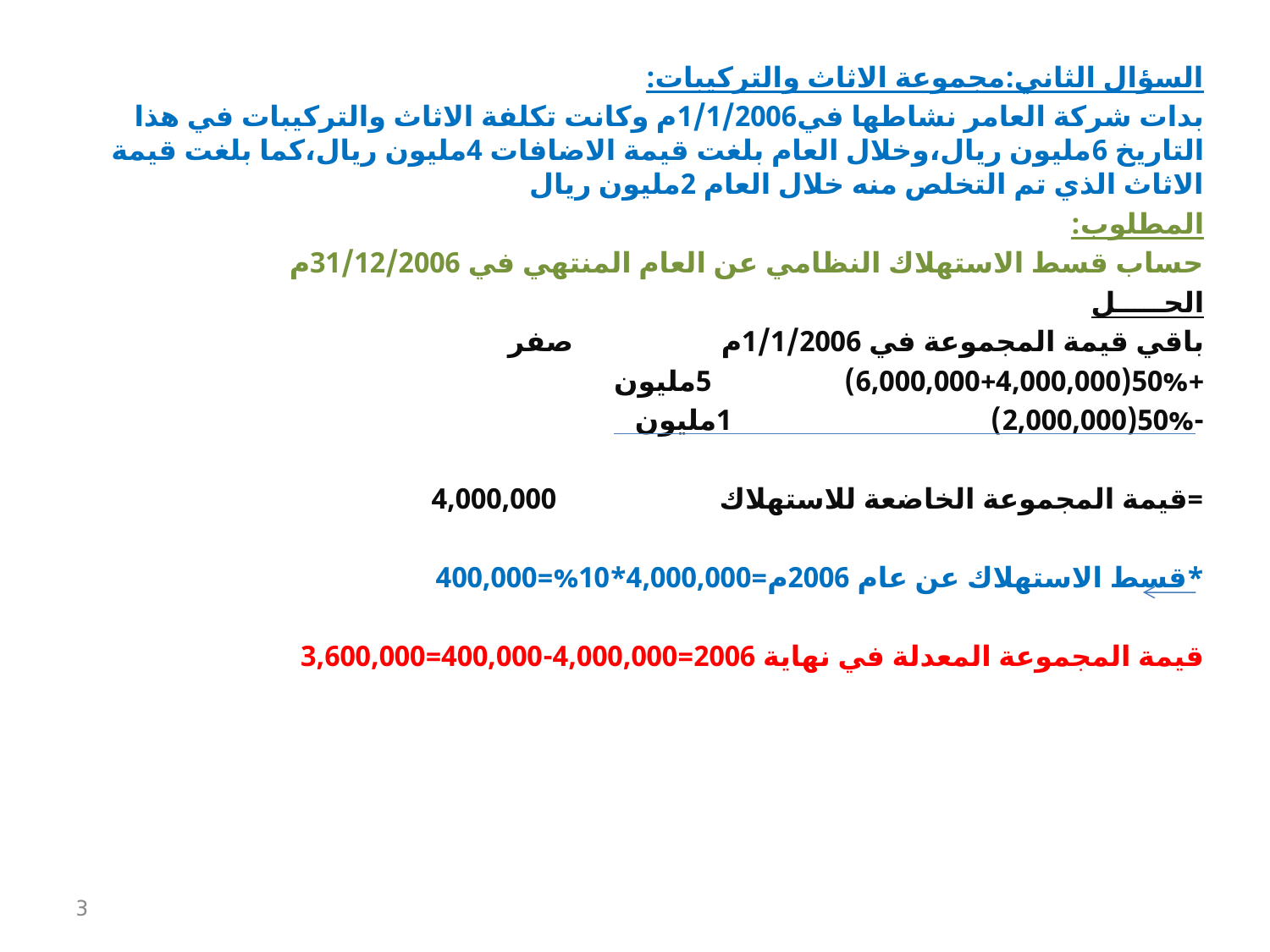

السؤال الثاني:مجموعة الاثاث والتركيبات:
بدات شركة العامر نشاطها في1/1/2006م وكانت تكلفة الاثاث والتركيبات في هذا التاريخ 6مليون ريال،وخلال العام بلغت قيمة الاضافات 4مليون ريال،كما بلغت قيمة الاثاث الذي تم التخلص منه خلال العام 2مليون ريال
المطلوب:
حساب قسط الاستهلاك النظامي عن العام المنتهي في 31/12/2006م
الحـــــل
باقي قيمة المجموعة في 1/1/2006م                    صفر
+50%(6,000,000+4,000,000)                  5مليون
-50%(2,000,000)                                   1مليون

=قيمة المجموعة الخاضعة للاستهلاك                      4,000,000

*قسط الاستهلاك عن عام 2006م=4,000,000*10%=400,000

قيمة المجموعة المعدلة في نهاية 2006=4,000,000-400,000=3,600,000
3